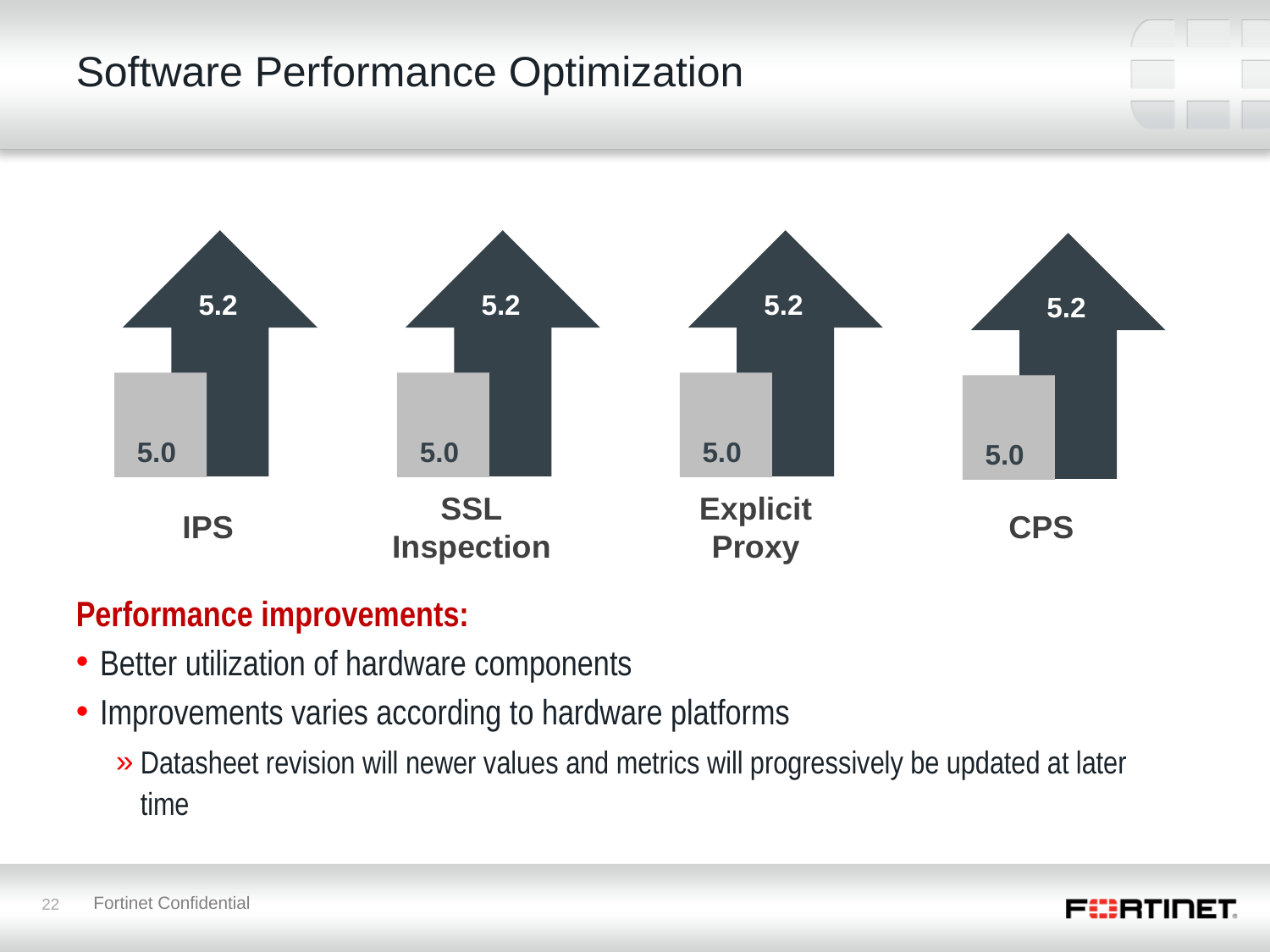

# Software Performance Optimization

5.2

5.0

5.2

5.0

5.2

5.0

5.2

5.0
SSL
Inspection
Explicit
Proxy
IPS
CPS
Performance improvements:
Better utilization of hardware components
Improvements varies according to hardware platforms
Datasheet revision will newer values and metrics will progressively be updated at later time